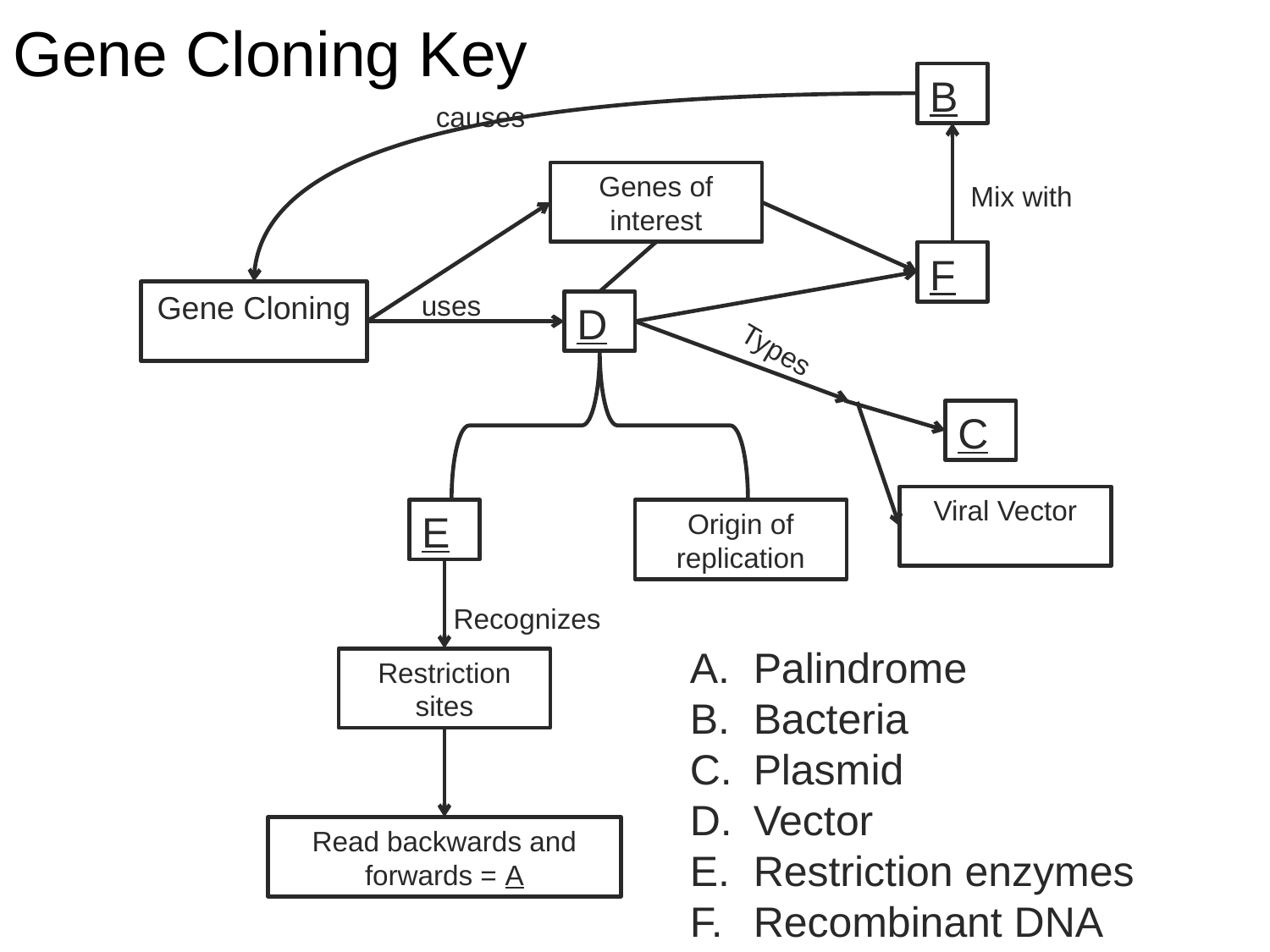

# Gene Cloning Key
B
causes
Genes of interest
Mix with
F

Gene Cloning
uses
D
Types
C
Viral Vector
E
Origin of replication
Recognizes
Palindrome
Bacteria
Plasmid
Vector
Restriction enzymes
Recombinant DNA
Restriction sites
Read backwards and forwards = A